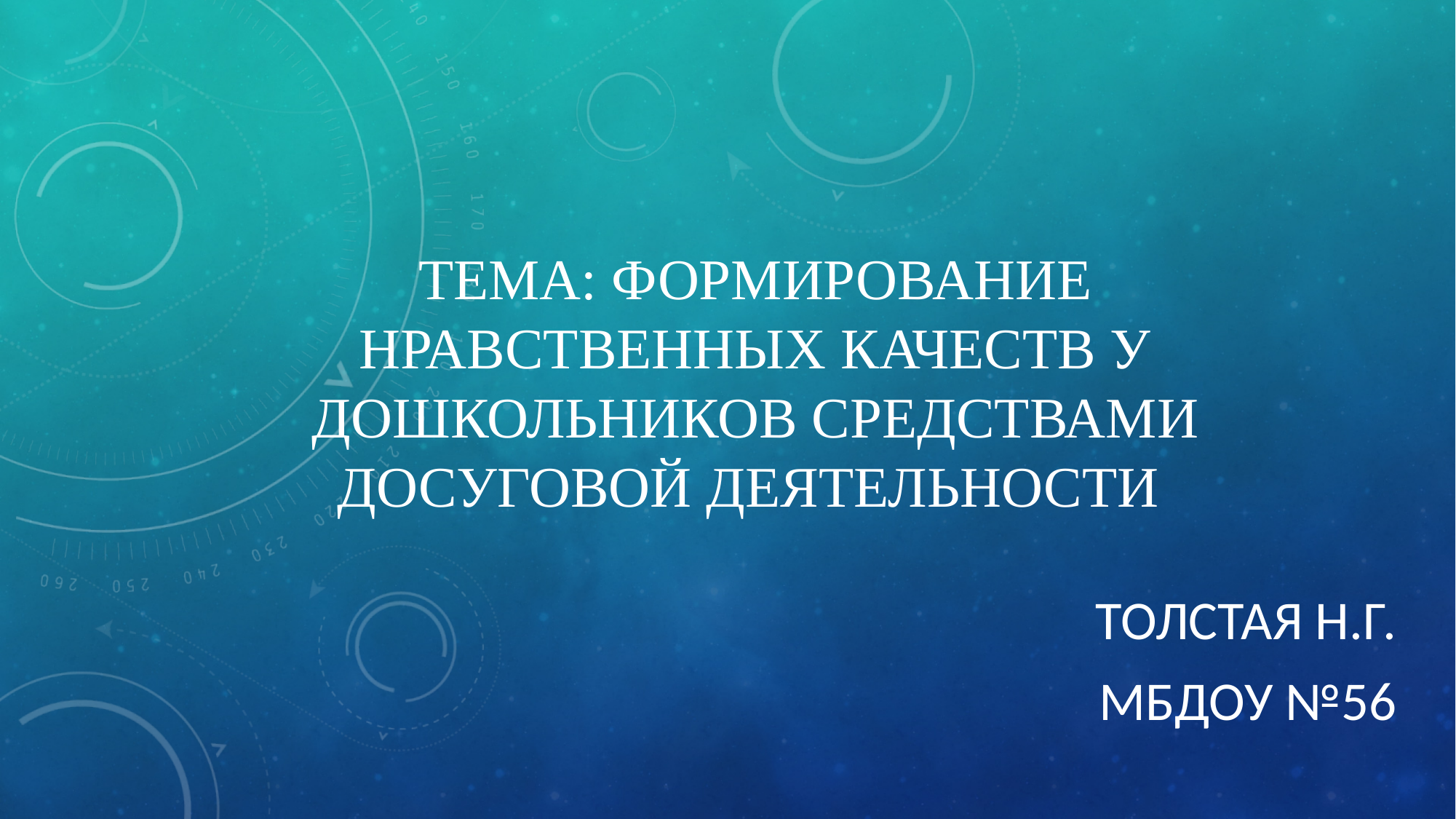

# Тема: Формирование нравственных качеств у дошкольников средствами досуговой деятельности
Толстая Н.Г.
МБДОУ №56